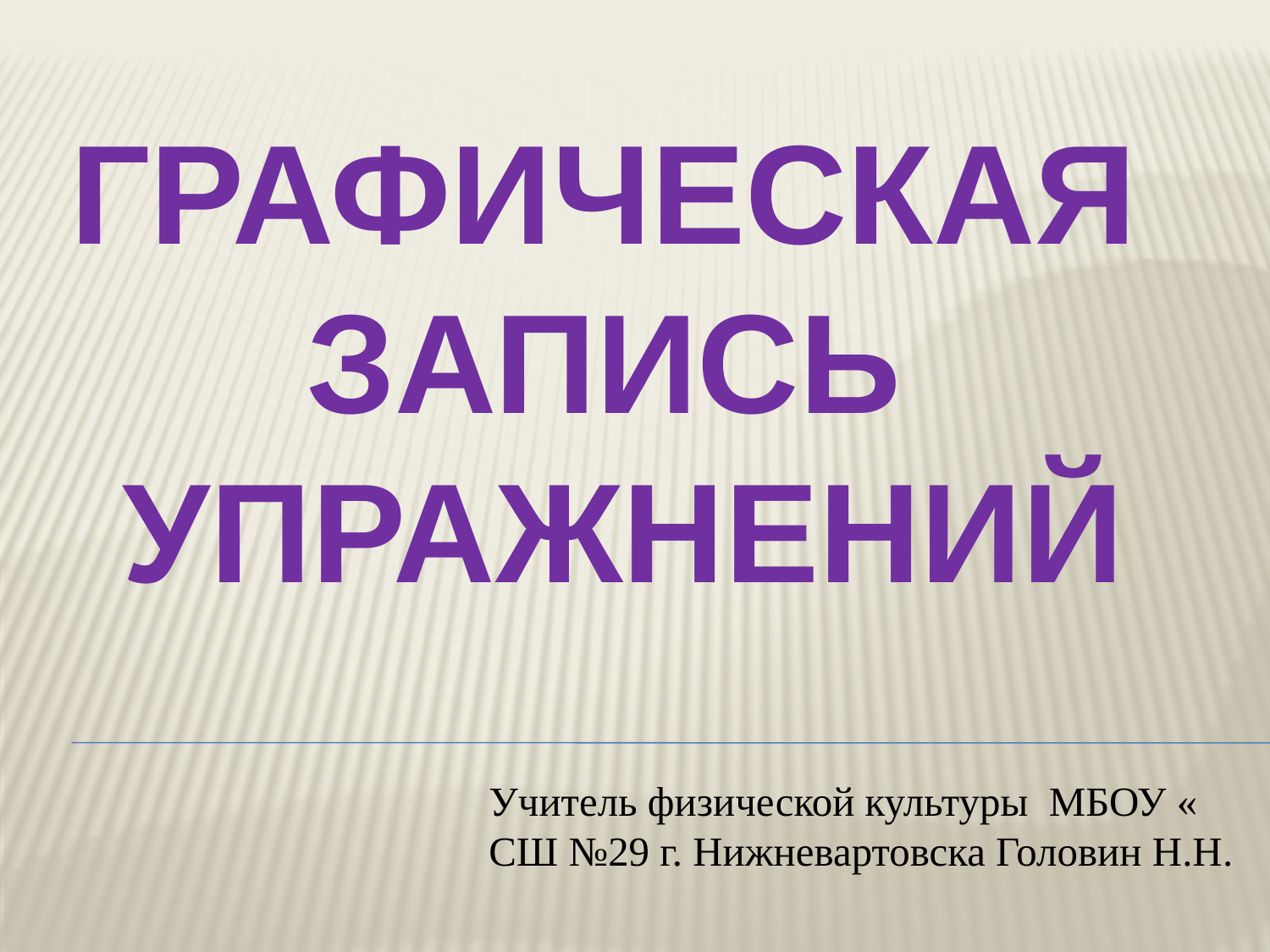

# Графическая запись упражнений
Учитель физической культуры  МБОУ « СШ №29 г. Нижневартовска Головин Н.Н.